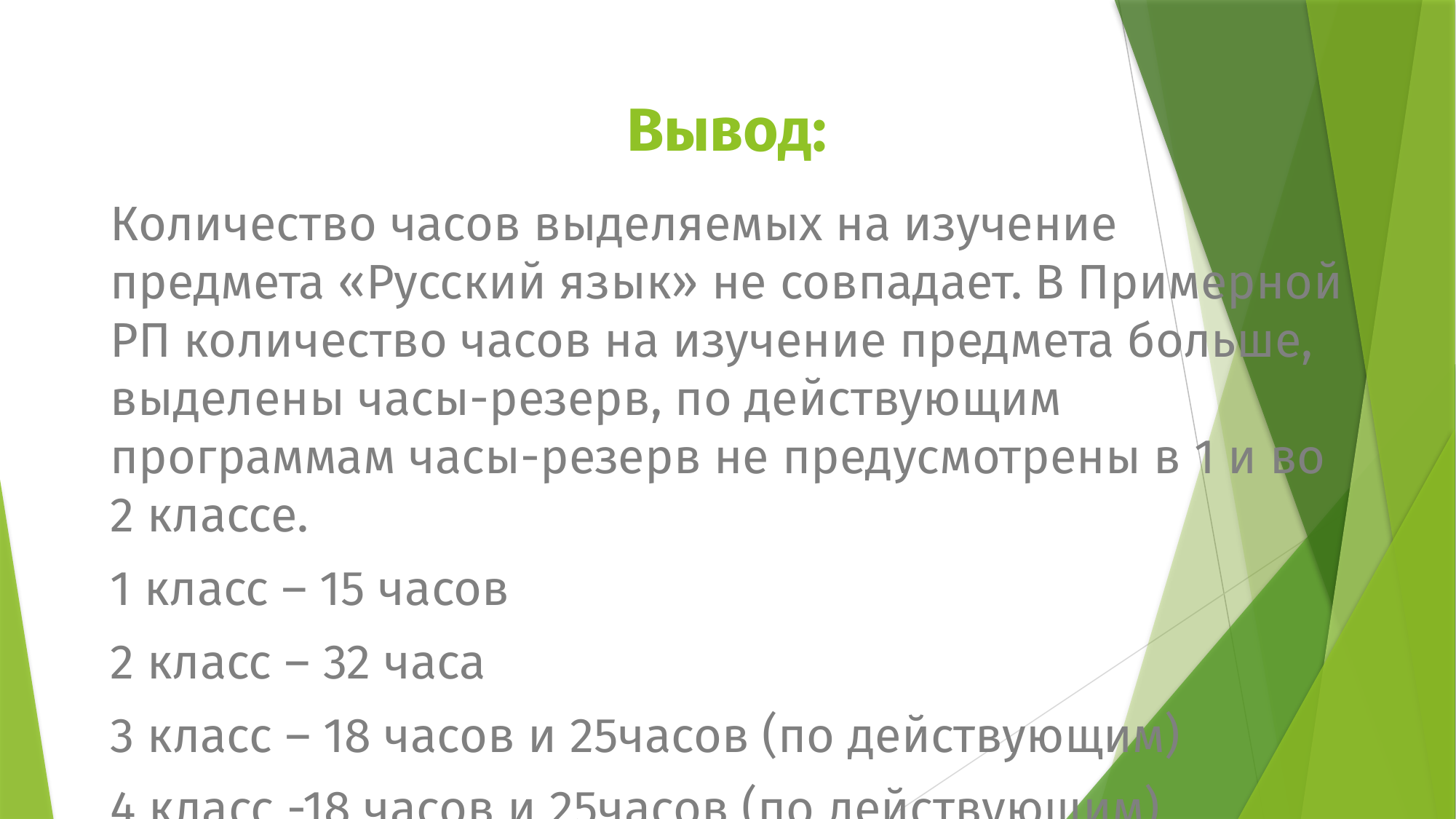

# Вывод:
Количество часов выделяемых на изучение предмета «Русский язык» не совпадает. В Примерной РП количество часов на изучение предмета больше, выделены часы-резерв, по действующим программам часы-резерв не предусмотрены в 1 и во 2 классе.
1 класс – 15 часов
2 класс – 32 часа
3 класс – 18 часов и 25часов (по действующим)
4 класс -18 часов и 25часов (по действующим)